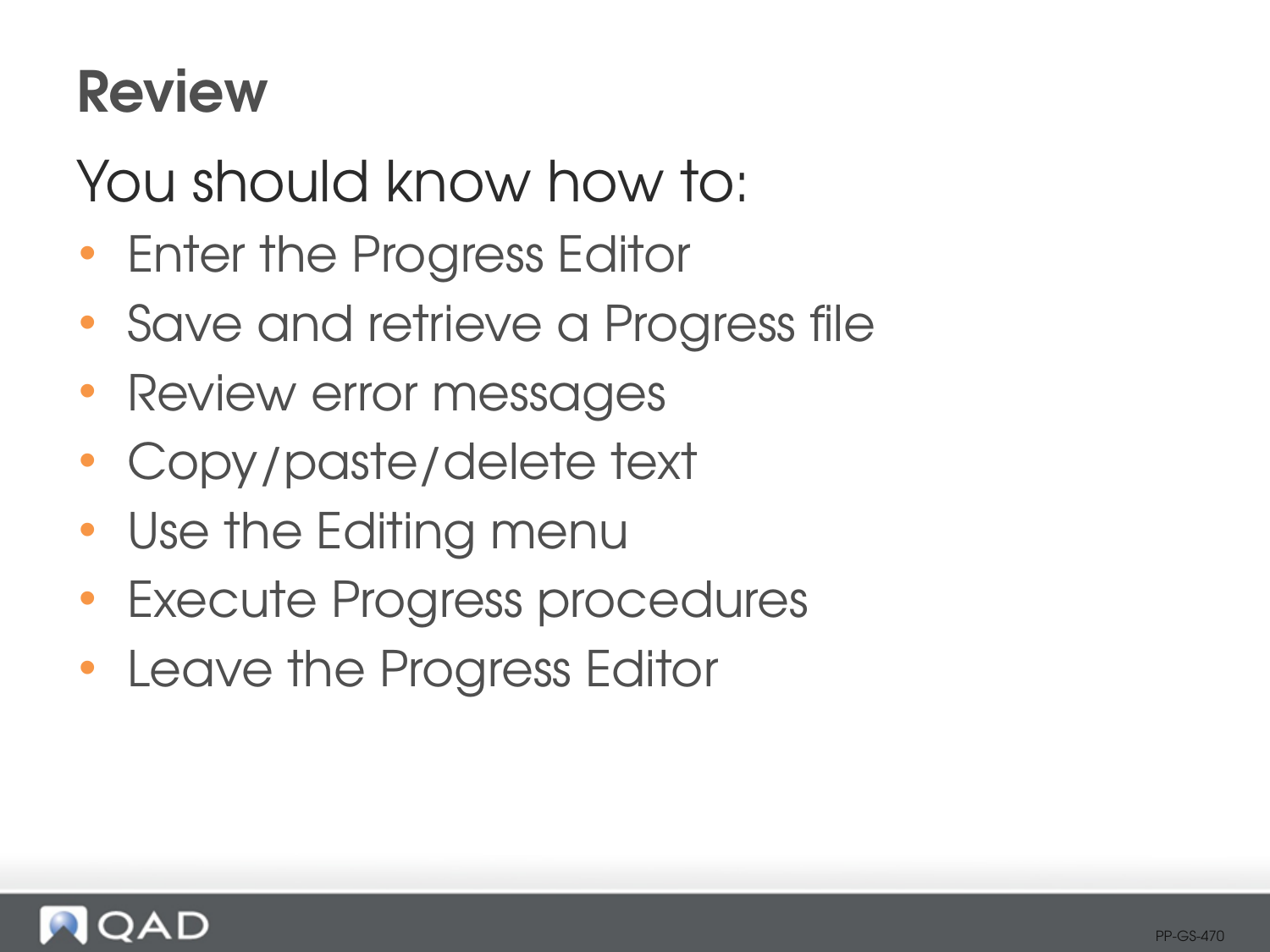

# Review
You should know how to:
Enter the Progress Editor
Save and retrieve a Progress file
Review error messages
Copy/paste/delete text
Use the Editing menu
Execute Progress procedures
Leave the Progress Editor
PP-GS-470